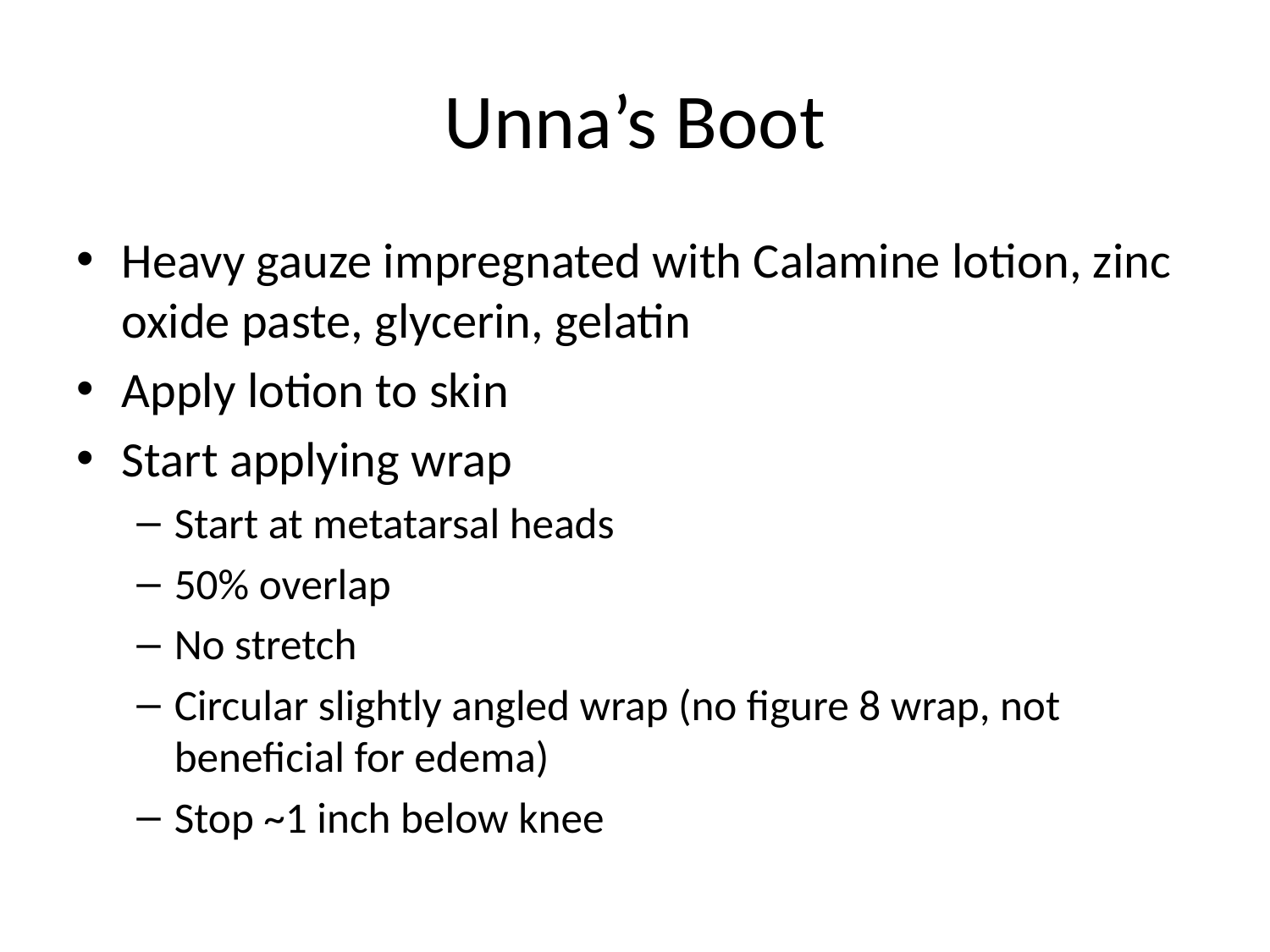

# Unna’s Boot
Heavy gauze impregnated with Calamine lotion, zinc oxide paste, glycerin, gelatin
Apply lotion to skin
Start applying wrap
Start at metatarsal heads
50% overlap
No stretch
Circular slightly angled wrap (no figure 8 wrap, not beneficial for edema)
Stop ~1 inch below knee